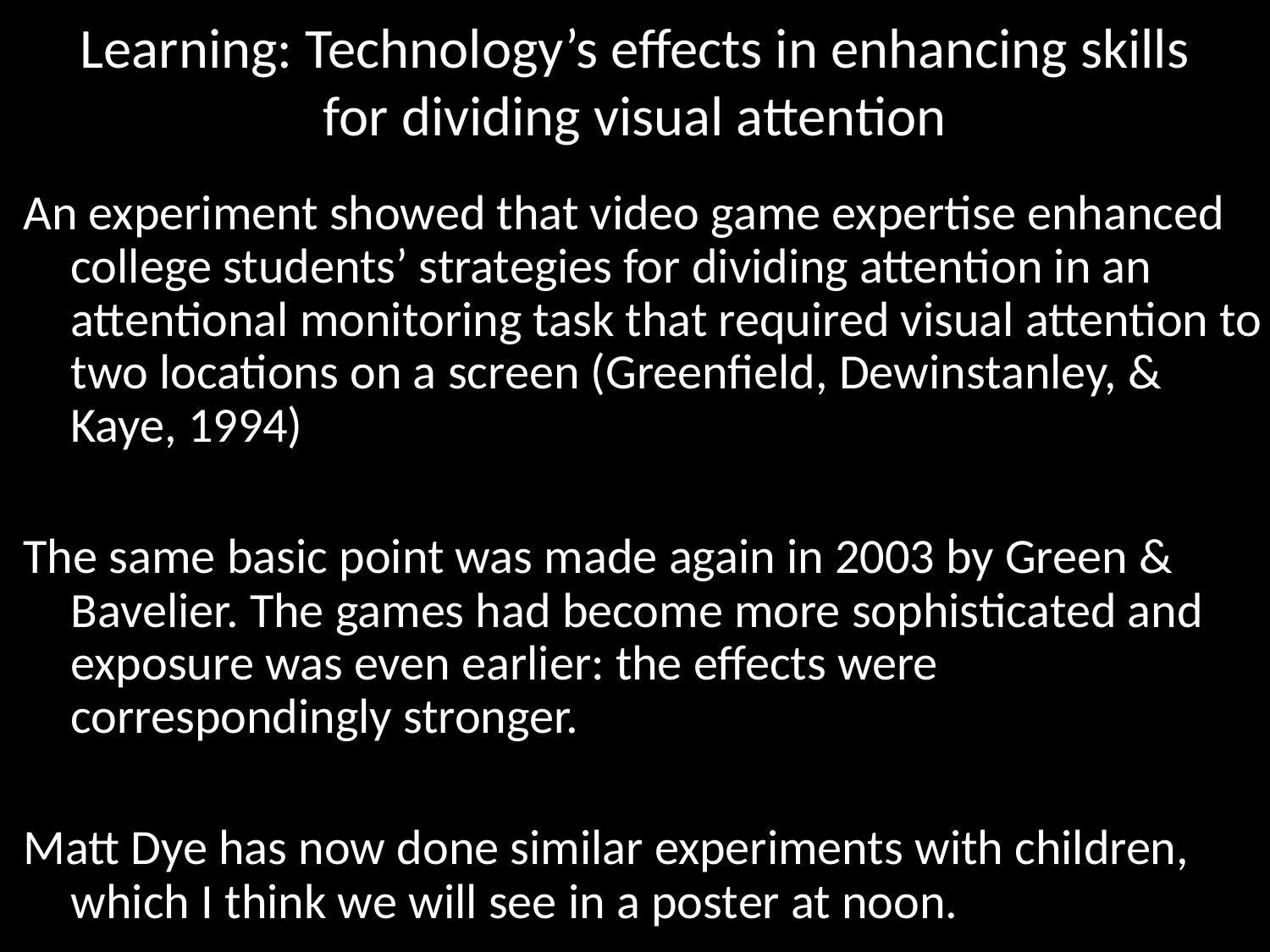

# Learning: Technology’s effects in enhancing skills for dividing visual attention
An experiment showed that video game expertise enhanced college students’ strategies for dividing attention in an attentional monitoring task that required visual attention to two locations on a screen (Greenfield, Dewinstanley, & Kaye, 1994)

The same basic point was made again in 2003 by Green & Bavelier. The games had become more sophisticated and exposure was even earlier: the effects were correspondingly stronger.

Matt Dye has now done similar experiments with children, which I think we will see in a poster at noon.